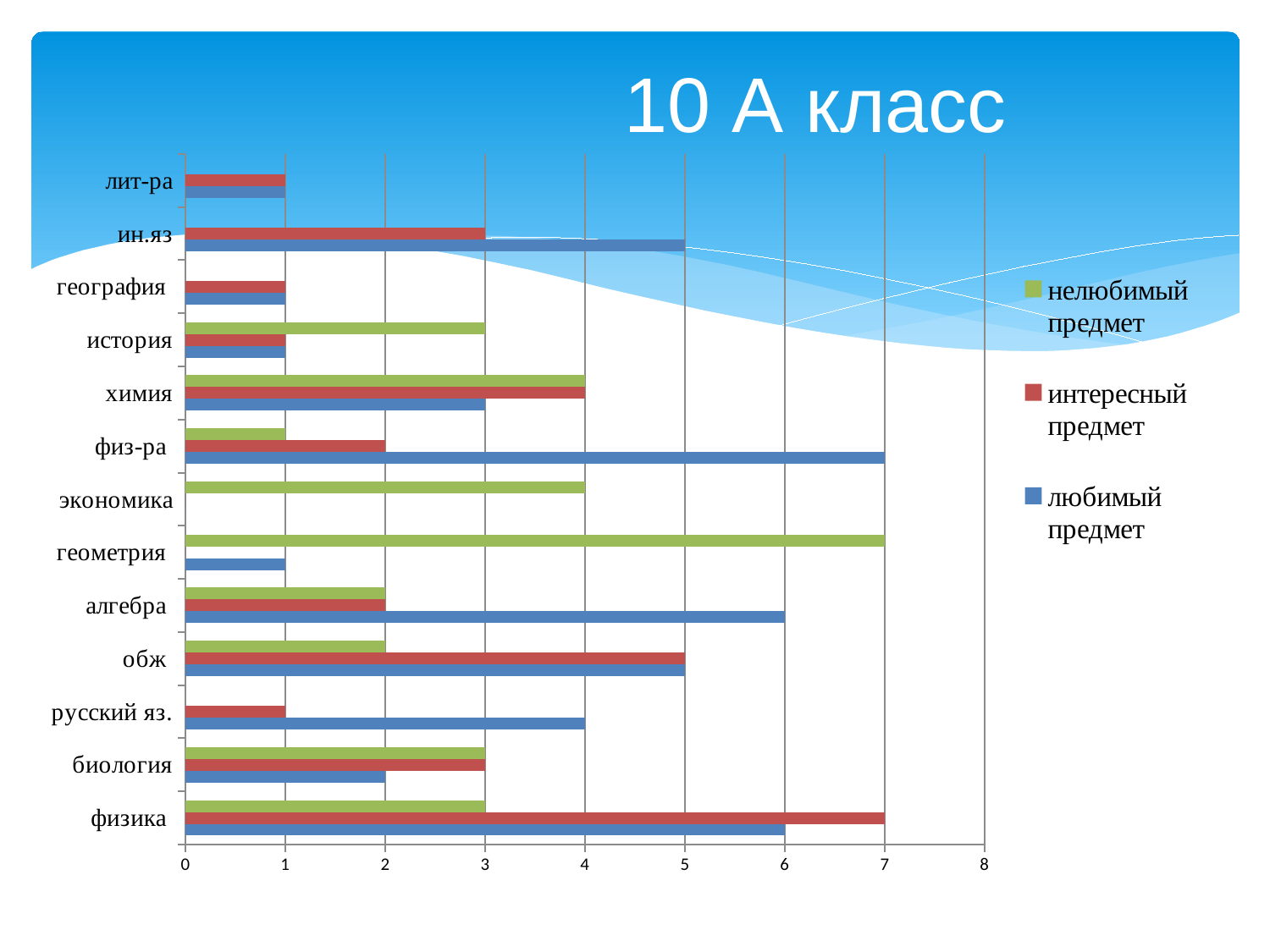

# 10 А класс

### Chart

| Category | любимый предмет  | интересный предмет  | нелюбимый предмет  |
|---|---|---|---|
| физика  | 6.0 | 7.0 | 3.0 |
| биология | 2.0 | 3.0 | 3.0 |
| русский яз. | 4.0 | 1.0 | 0.0 |
| обж  | 5.0 | 5.0 | 2.0 |
| алгебра  | 6.0 | 2.0 | 2.0 |
| геометрия  | 1.0 | 0.0 | 7.0 |
| экономика | 0.0 | 0.0 | 4.0 |
| физ-ра  | 7.0 | 2.0 | 1.0 |
| химия | 3.0 | 4.0 | 4.0 |
| история | 1.0 | 1.0 | 3.0 |
| география  | 1.0 | 1.0 | 0.0 |
| ин.яз | 5.0 | 3.0 | 0.0 |
| лит-ра | 1.0 | 1.0 | 0.0 |